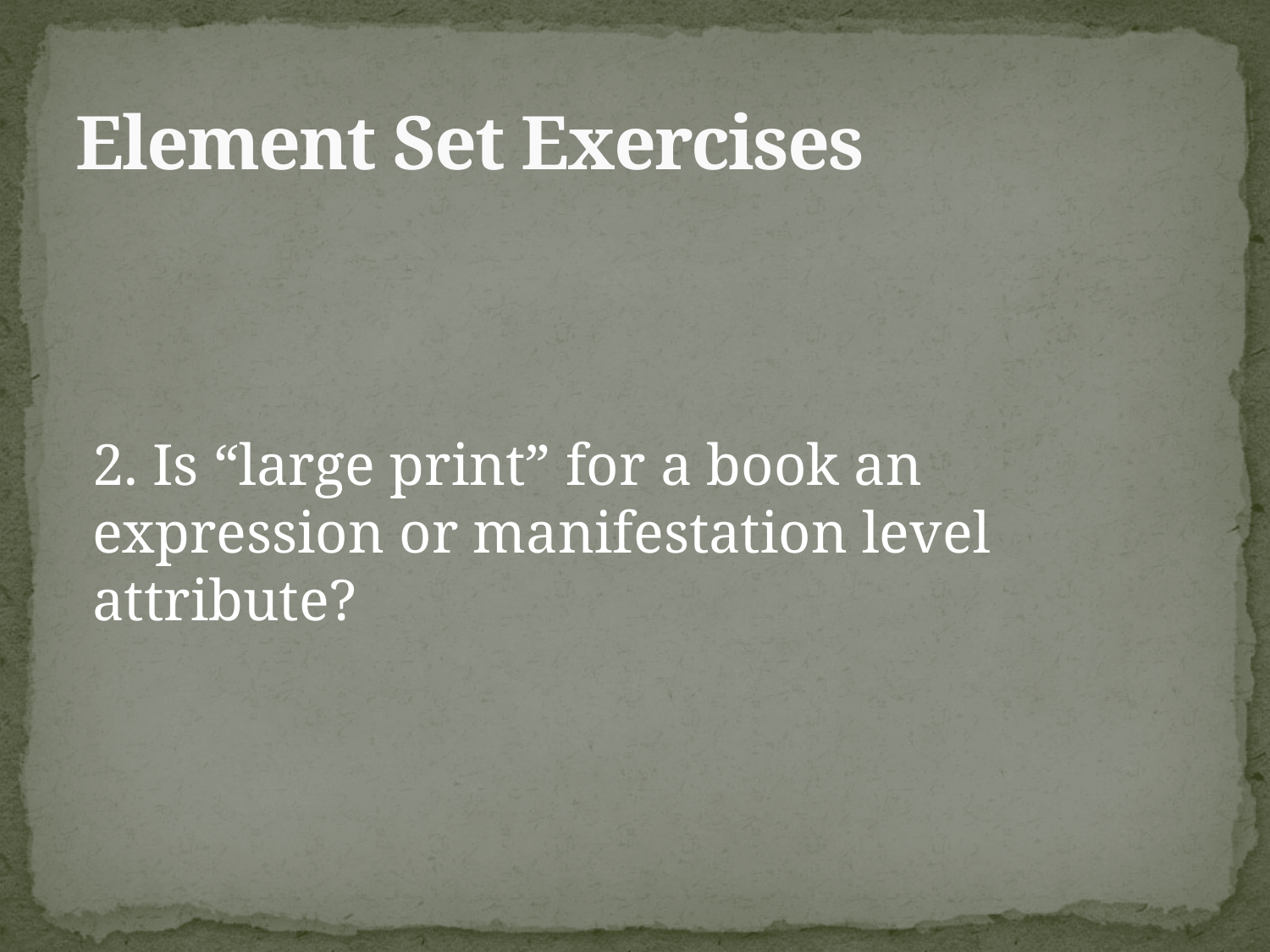

# Element Set Exercises
2. Is “large print” for a book an expression or manifestation level attribute?